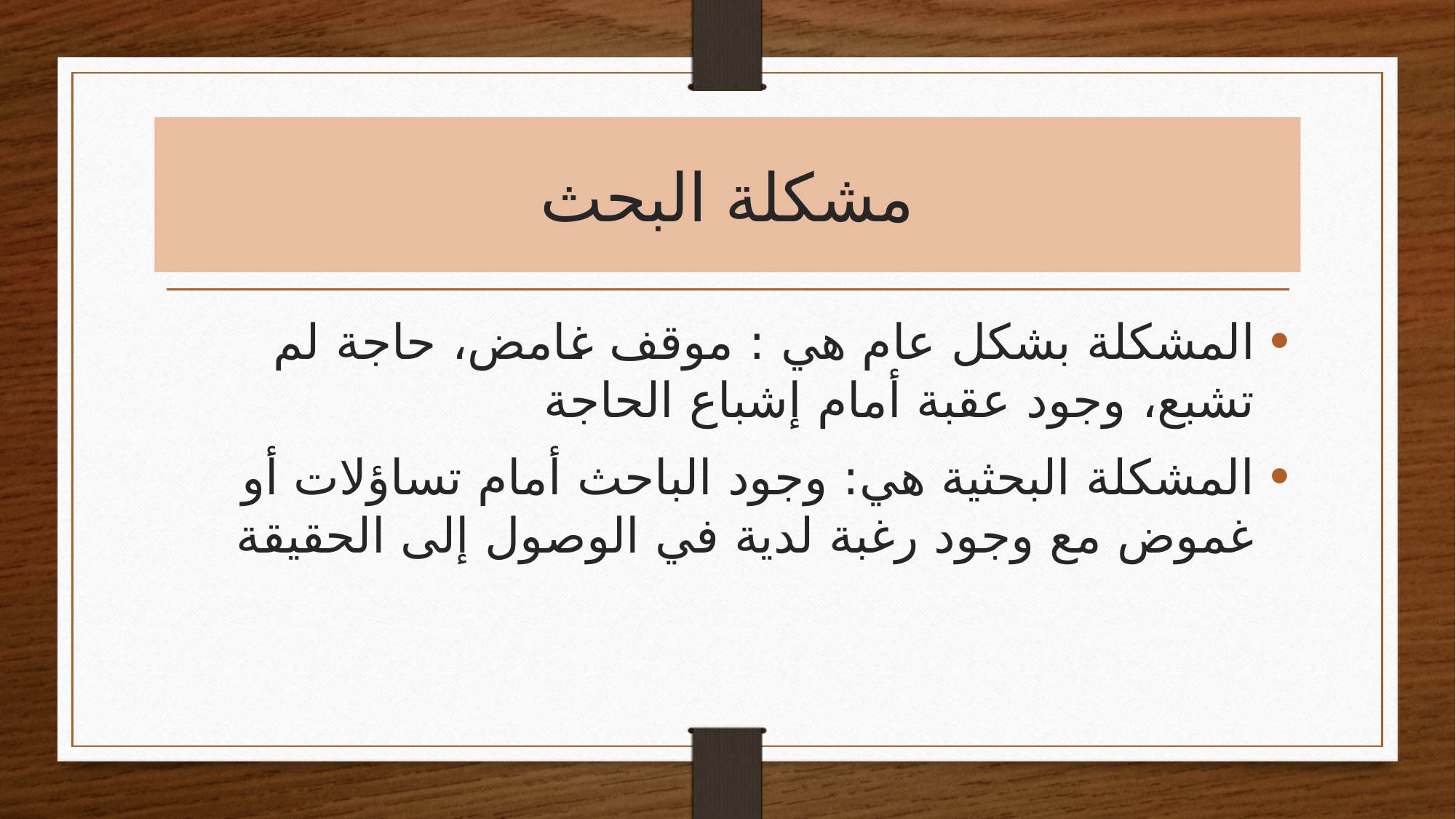

# مشكلة البحث
المشكلة بشكل عام هي : موقف غامض، حاجة لم تشبع، وجود عقبة أمام إشباع الحاجة
المشكلة البحثية هي: وجود الباحث أمام تساؤلات أو غموض مع وجود رغبة لدية في الوصول إلى الحقيقة